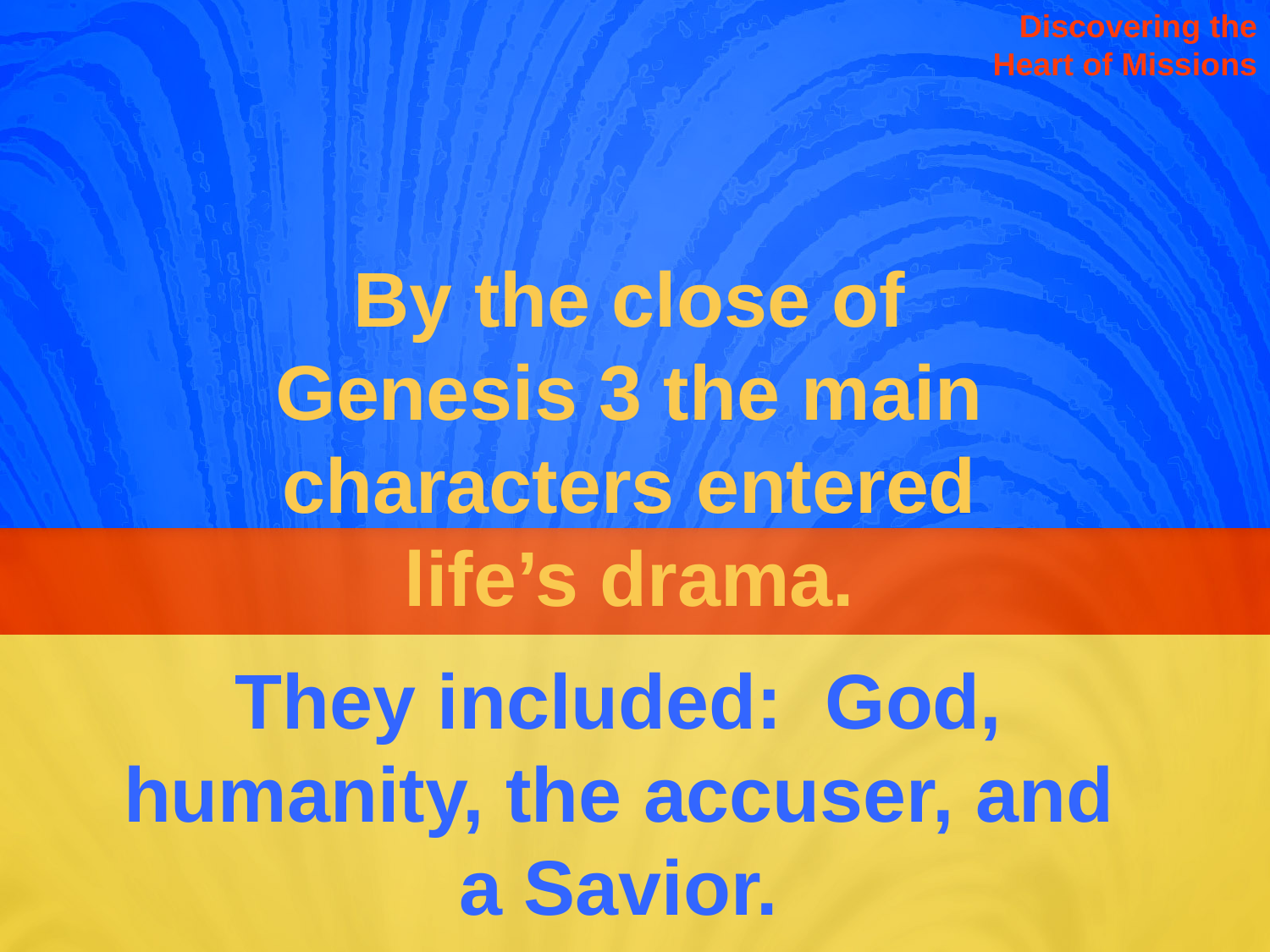

Discovering the Heart of Missions
By the close of Genesis 3 the main characters entered life’s drama.
They included:  God, humanity, the accuser, and a Savior.